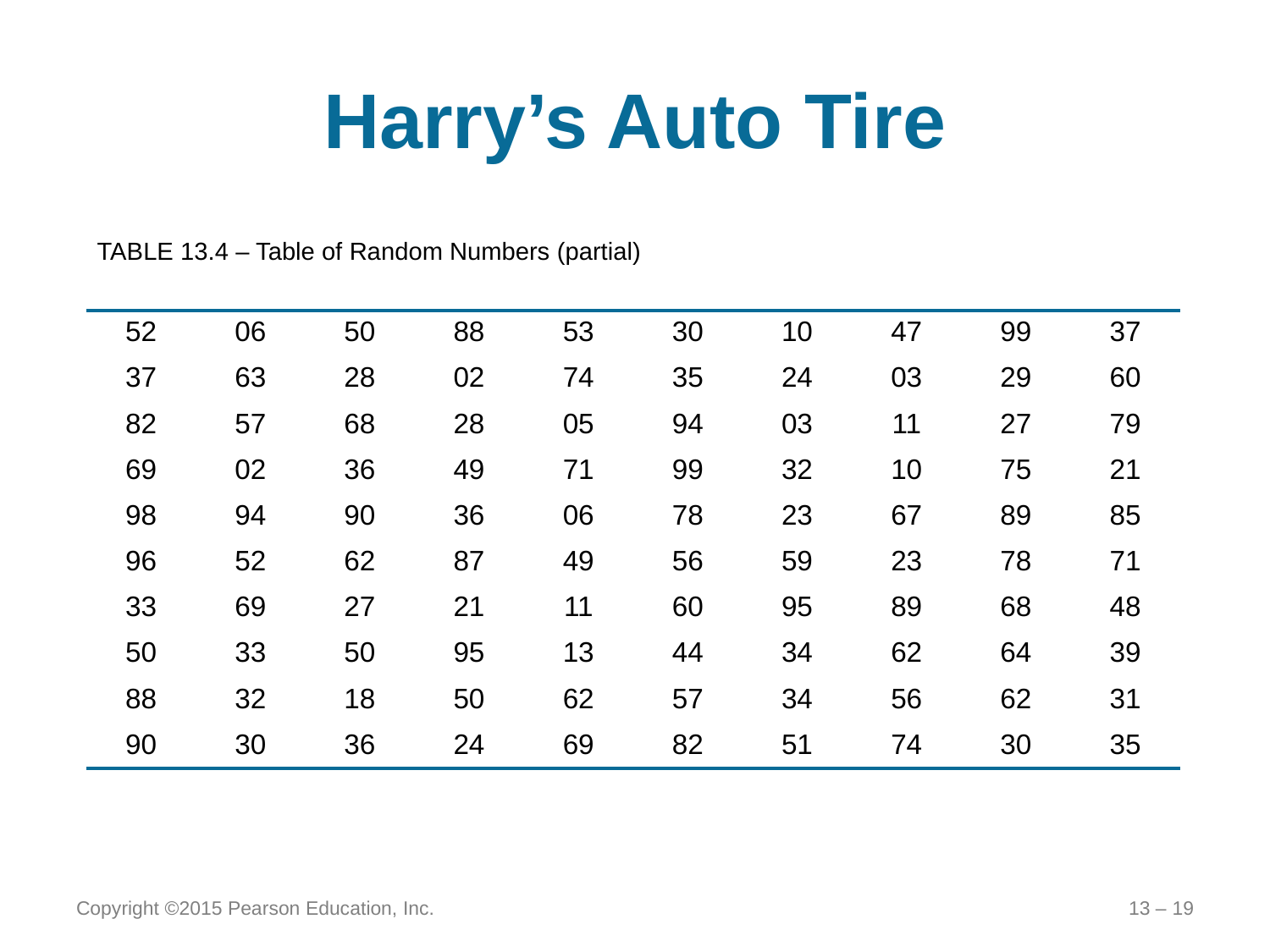

# Harry’s Auto Tire
TABLE 13.4 – Table of Random Numbers (partial)
| 52 | 06 | 50 | 88 | 53 | 30 | 10 | 47 | 99 | 37 |
| --- | --- | --- | --- | --- | --- | --- | --- | --- | --- |
| 37 | 63 | 28 | 02 | 74 | 35 | 24 | 03 | 29 | 60 |
| 82 | 57 | 68 | 28 | 05 | 94 | 03 | 11 | 27 | 79 |
| 69 | 02 | 36 | 49 | 71 | 99 | 32 | 10 | 75 | 21 |
| 98 | 94 | 90 | 36 | 06 | 78 | 23 | 67 | 89 | 85 |
| 96 | 52 | 62 | 87 | 49 | 56 | 59 | 23 | 78 | 71 |
| 33 | 69 | 27 | 21 | 11 | 60 | 95 | 89 | 68 | 48 |
| 50 | 33 | 50 | 95 | 13 | 44 | 34 | 62 | 64 | 39 |
| 88 | 32 | 18 | 50 | 62 | 57 | 34 | 56 | 62 | 31 |
| 90 | 30 | 36 | 24 | 69 | 82 | 51 | 74 | 30 | 35 |
Copyright ©2015 Pearson Education, Inc.
13 – 19